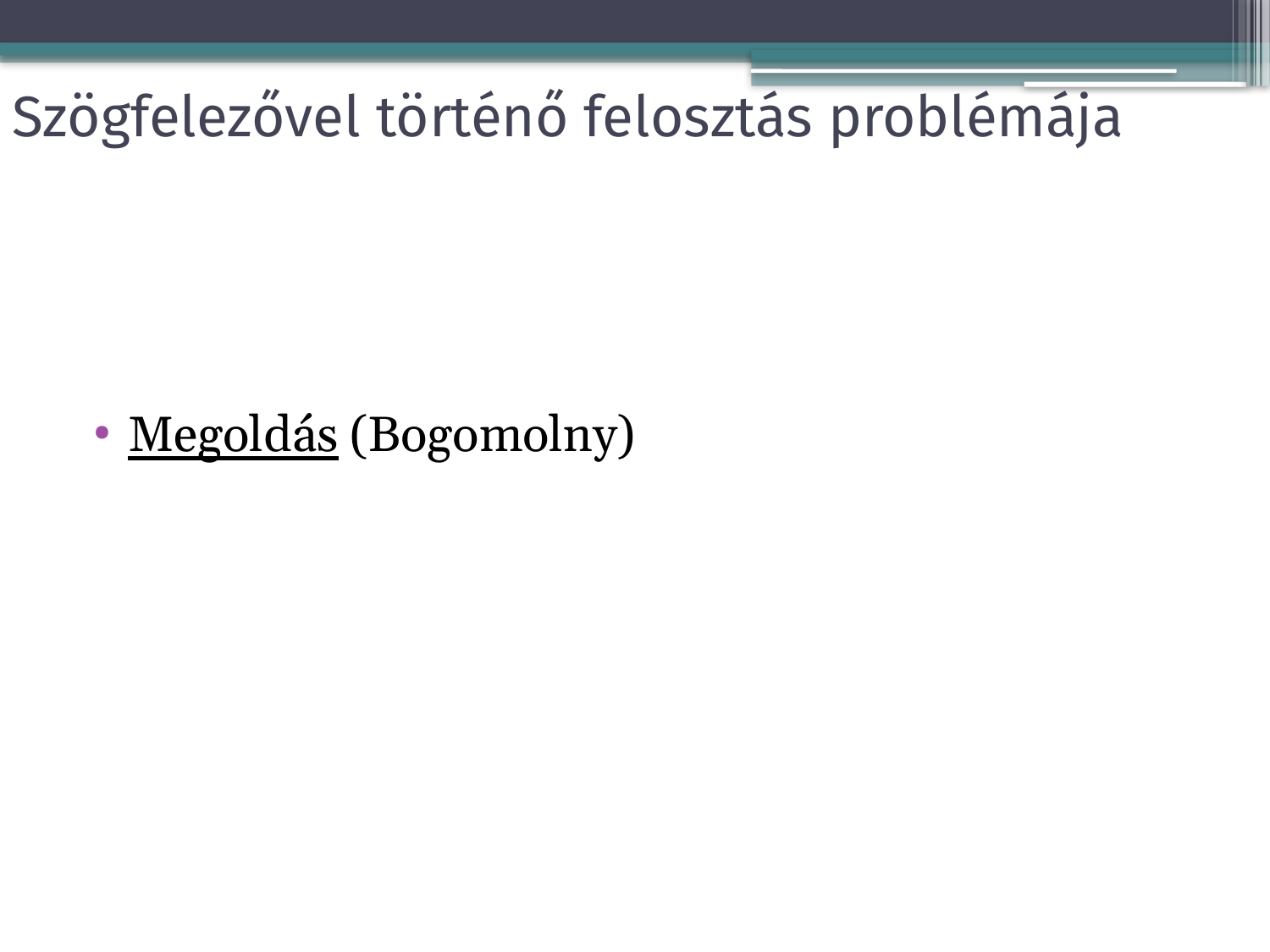

# Szögfelezővel történő felosztás problémája

Megoldás (Bogomolny)